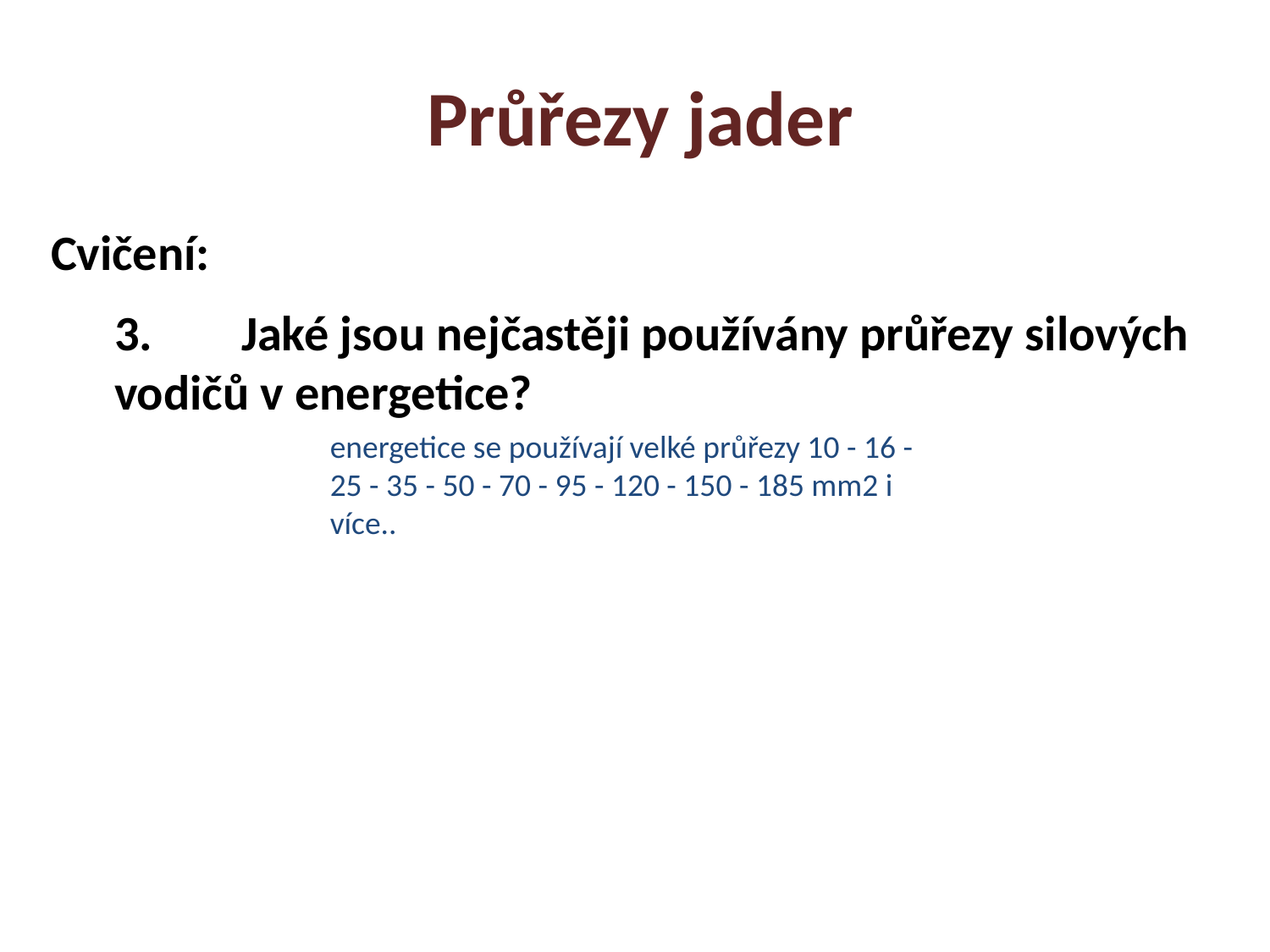

Průřezy jader

Cvičení:
3.	Jaké jsou nejčastěji používány průřezy silových vodičů v energetice?
energetice se používají velké průřezy 10 - 16 - 25 - 35 - 50 - 70 - 95 - 120 - 150 - 185 mm2 i více..